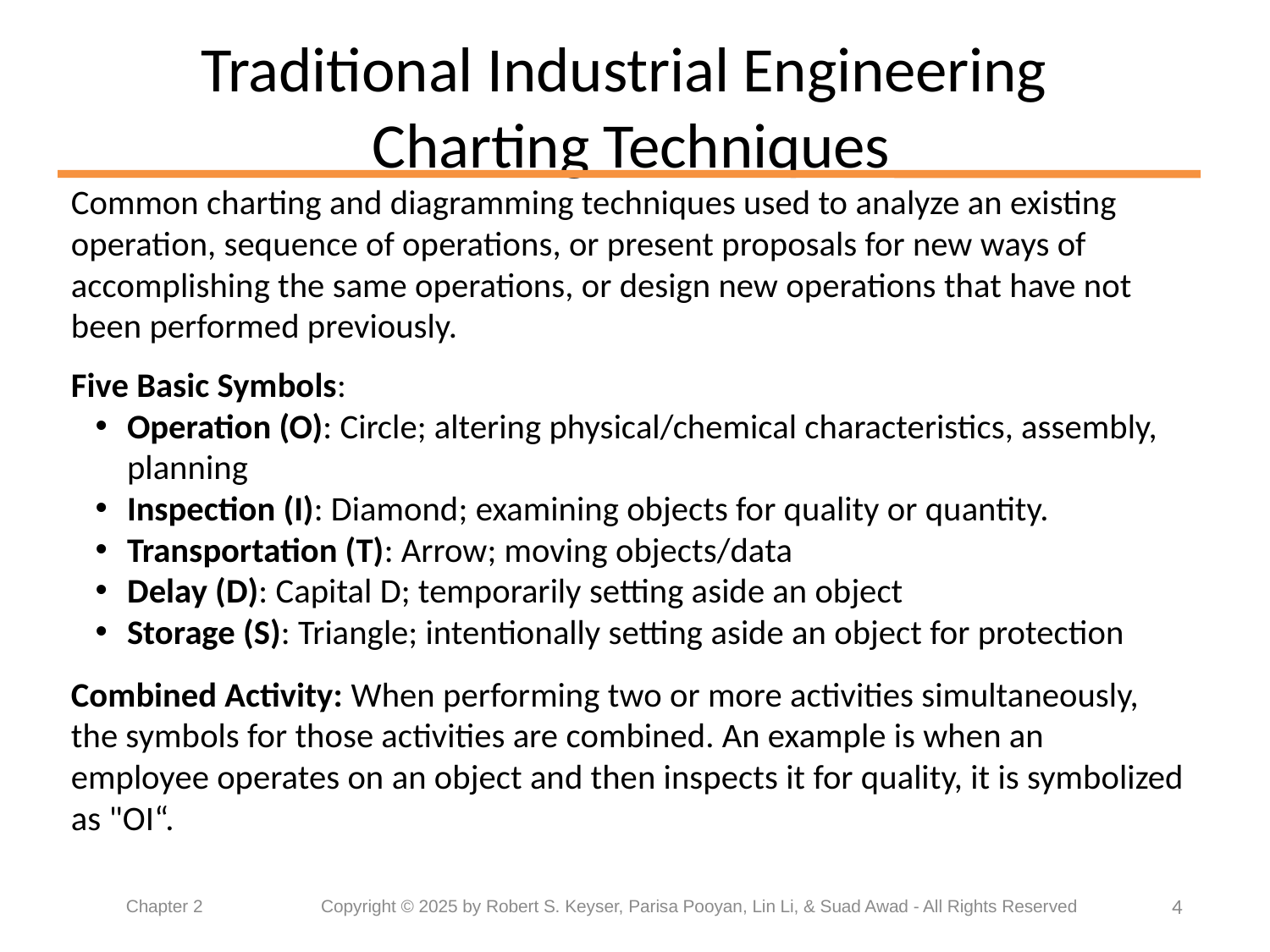

# Traditional Industrial Engineering Charting Techniques

Common charting and diagramming techniques used to analyze an existing operation, sequence of operations, or present proposals for new ways of accomplishing the same operations, or design new operations that have not been performed previously.
Five Basic Symbols:
Operation (O): Circle; altering physical/chemical characteristics, assembly, planning
Inspection (I): Diamond; examining objects for quality or quantity.
Transportation (T): Arrow; moving objects/data
Delay (D): Capital D; temporarily setting aside an object
Storage (S): Triangle; intentionally setting aside an object for protection
Combined Activity: When performing two or more activities simultaneously, the symbols for those activities are combined. An example is when an employee operates on an object and then inspects it for quality, it is symbolized as "OI“.

4
Chapter 2	              Copyright © 2025 by Robert S. Keyser, Parisa Pooyan, Lin Li, & Suad Awad - All Rights Reserved